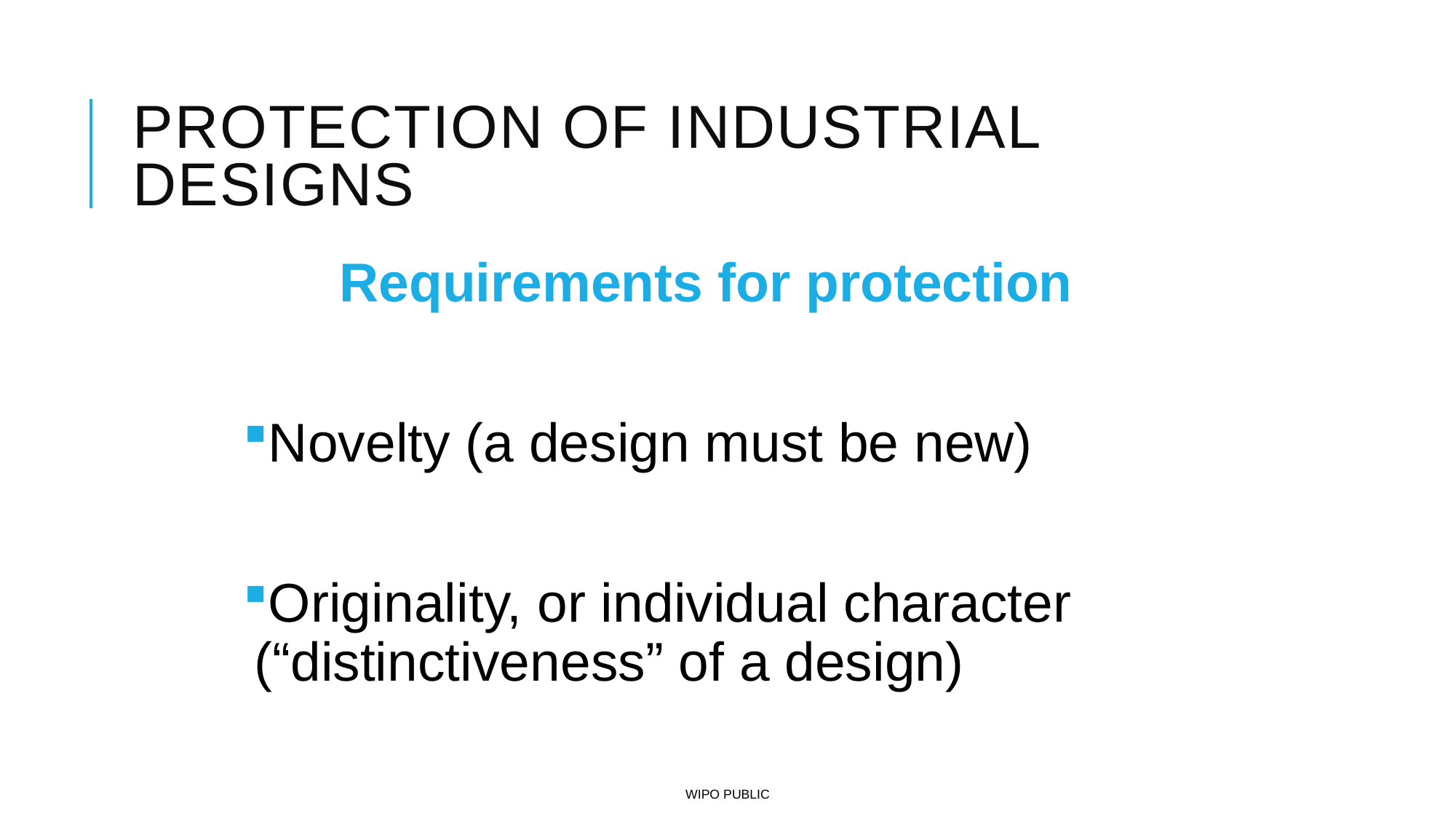

# Protection of Industrial Designs
Requirements for protection

Novelty (a design must be new)

Originality, or individual character (“distinctiveness” of a design)